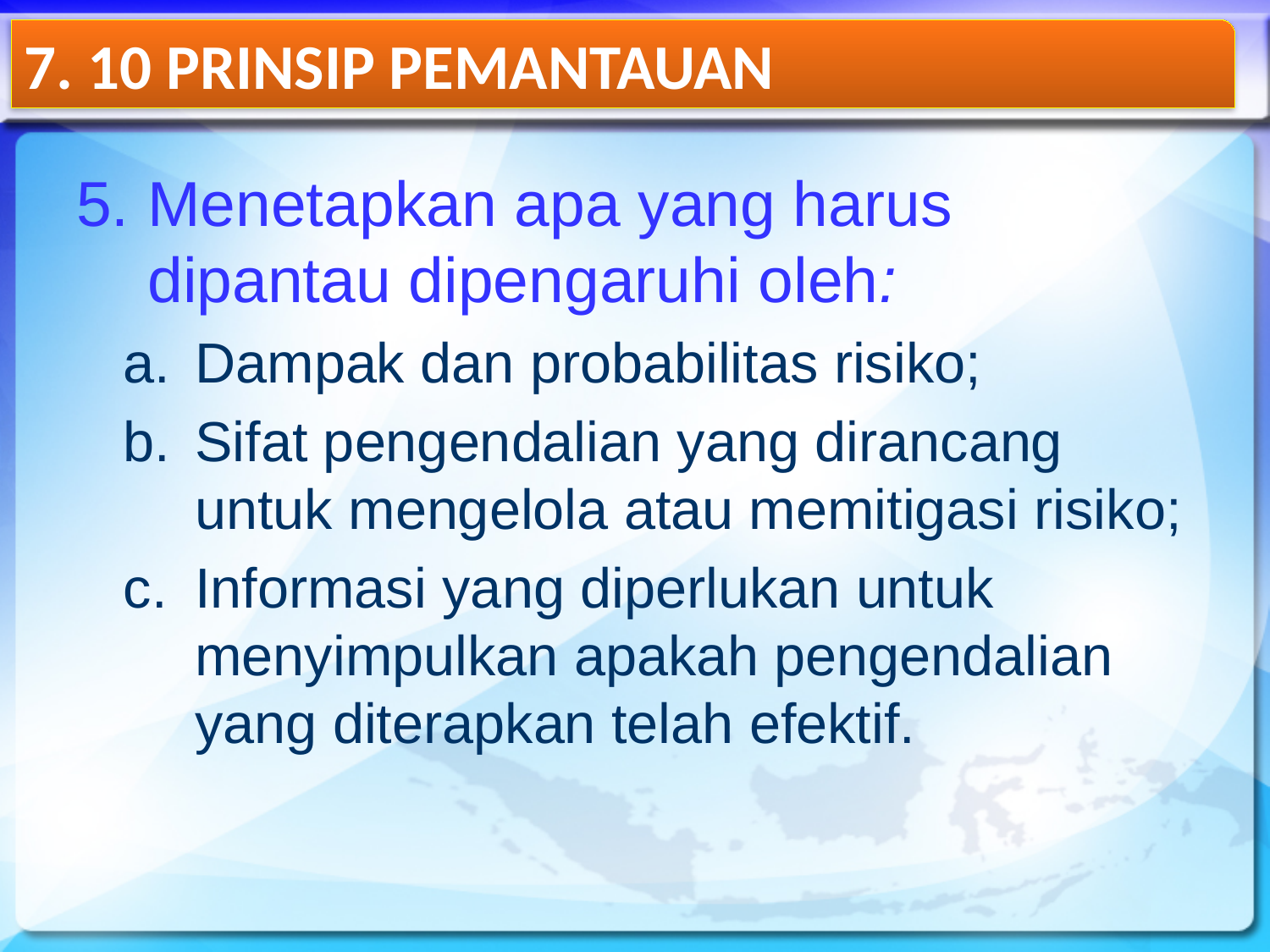

7. 10 PRINSIP PEMANTAUAN
Menetapkan apa yang harus dipantau dipengaruhi oleh:
Dampak dan probabilitas risiko;
Sifat pengendalian yang dirancang untuk mengelola atau memitigasi risiko;
Informasi yang diperlukan untuk menyimpulkan apakah pengendalian yang diterapkan telah efektif.